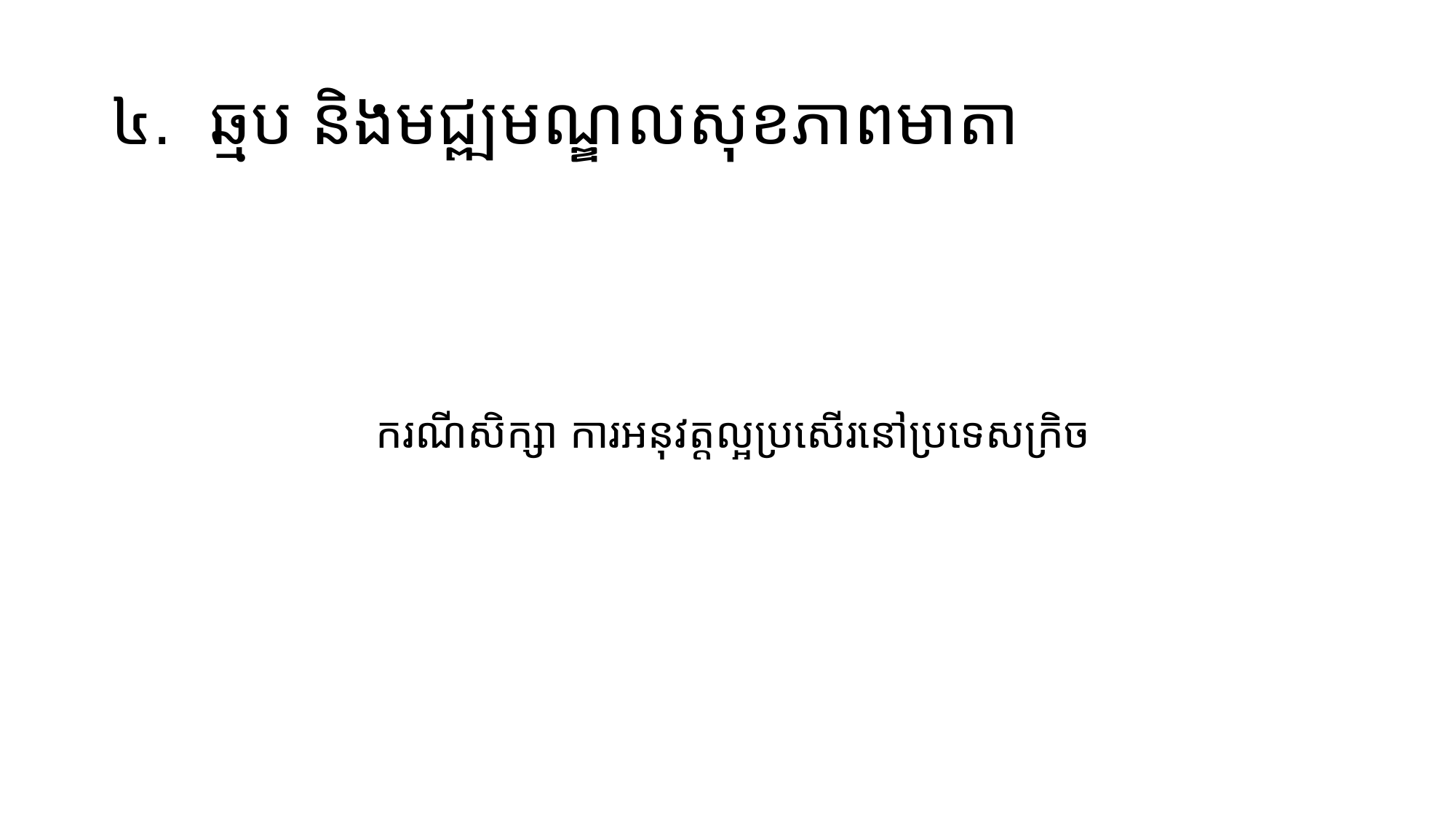

# ៤.  ​ឆ្មប និងមជ្ឍមណ្ឌលសុខភាពមាតា

 ករណីសិក្សា ការអនុវត្តល្អប្រសើរនៅប្រទេសក្រិច